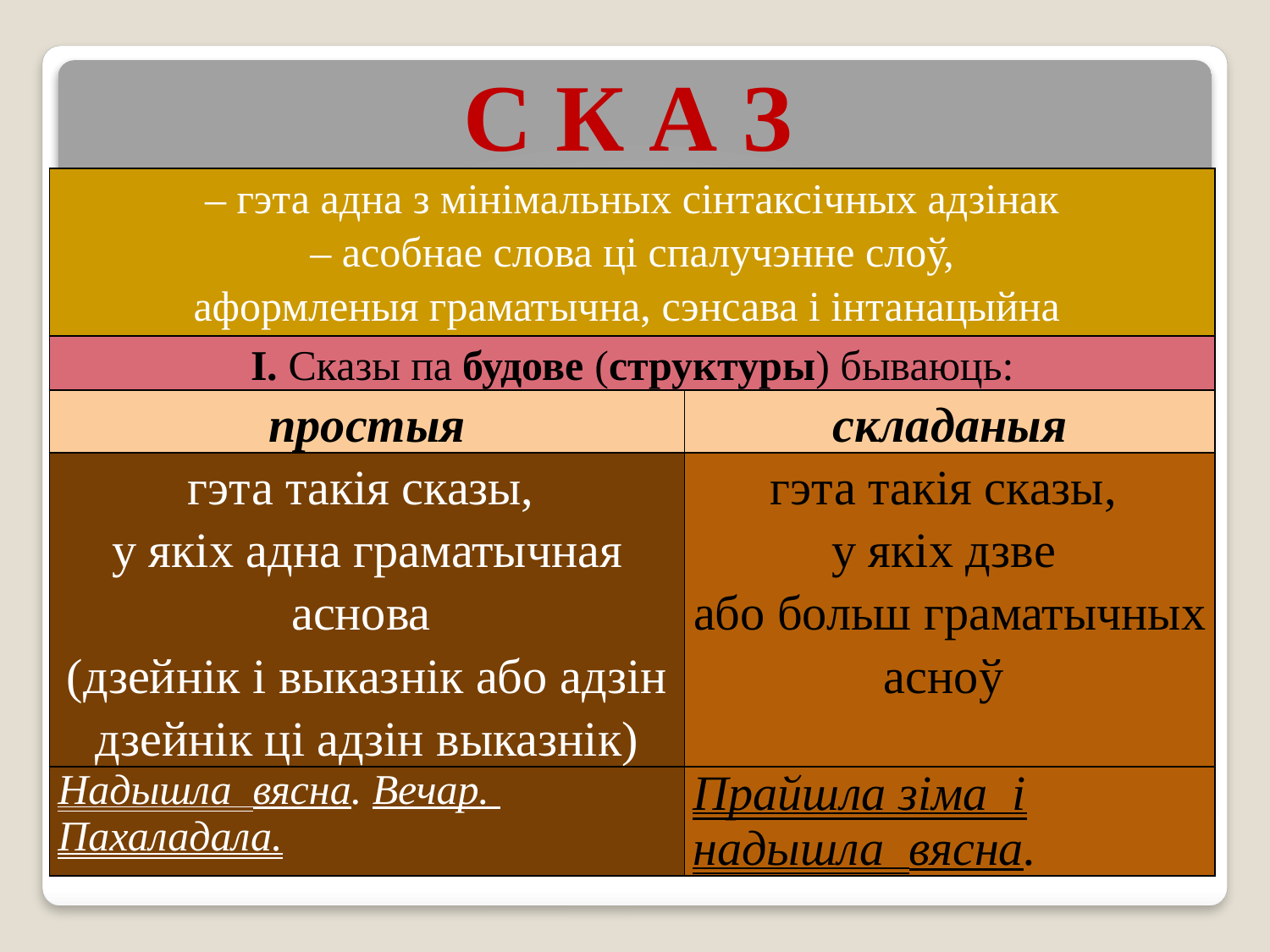

С К А З
| – гэта адна з мінімальных сінтаксічных адзінак – асобнае слова ці спалучэнне слоў, аформленыя граматычна, сэнсава і інтанацыйна |  |
| --- | --- |
| І. Сказы па будове (структуры) бываюць: |  |
| простыя | складаныя |
| гэта такія сказы, у якіх адна граматычная аснова (дзейнік і выказнік або адзін дзейнік ці адзін выказнік) | гэта такія сказы, у якіх дзве або больш граматычных асноў |
| Надышла вясна. Вечар. Пахаладала. | Прайшла зіма і надышла вясна. |